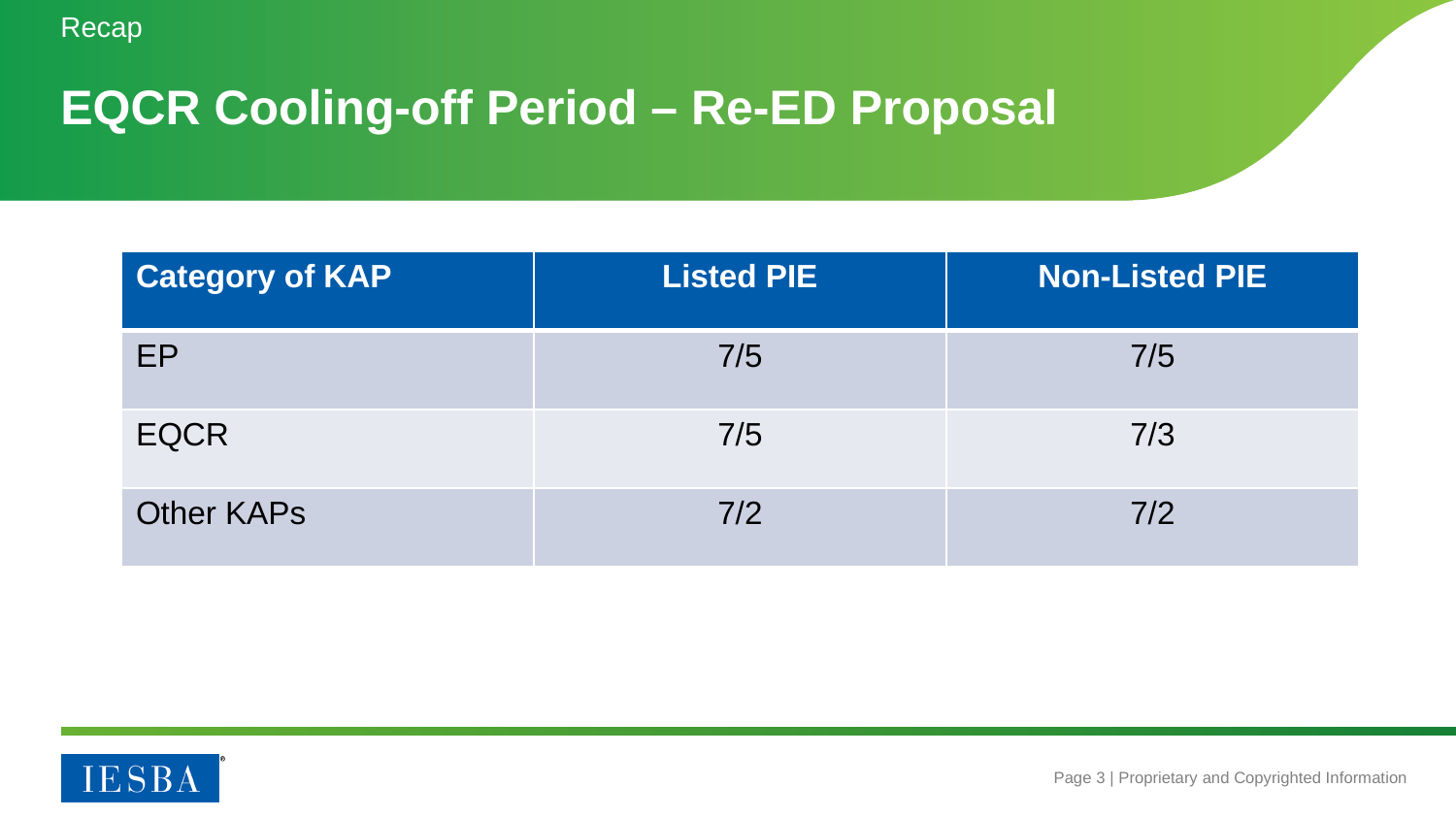

Recap
# EQCR Cooling-off Period – Re-ED Proposal
| Category of KAP | Listed PIE | Non-Listed PIE |
| --- | --- | --- |
| EP | 7/5 | 7/5 |
| EQCR | 7/5 | 7/3 |
| Other KAPs | 7/2 | 7/2 |